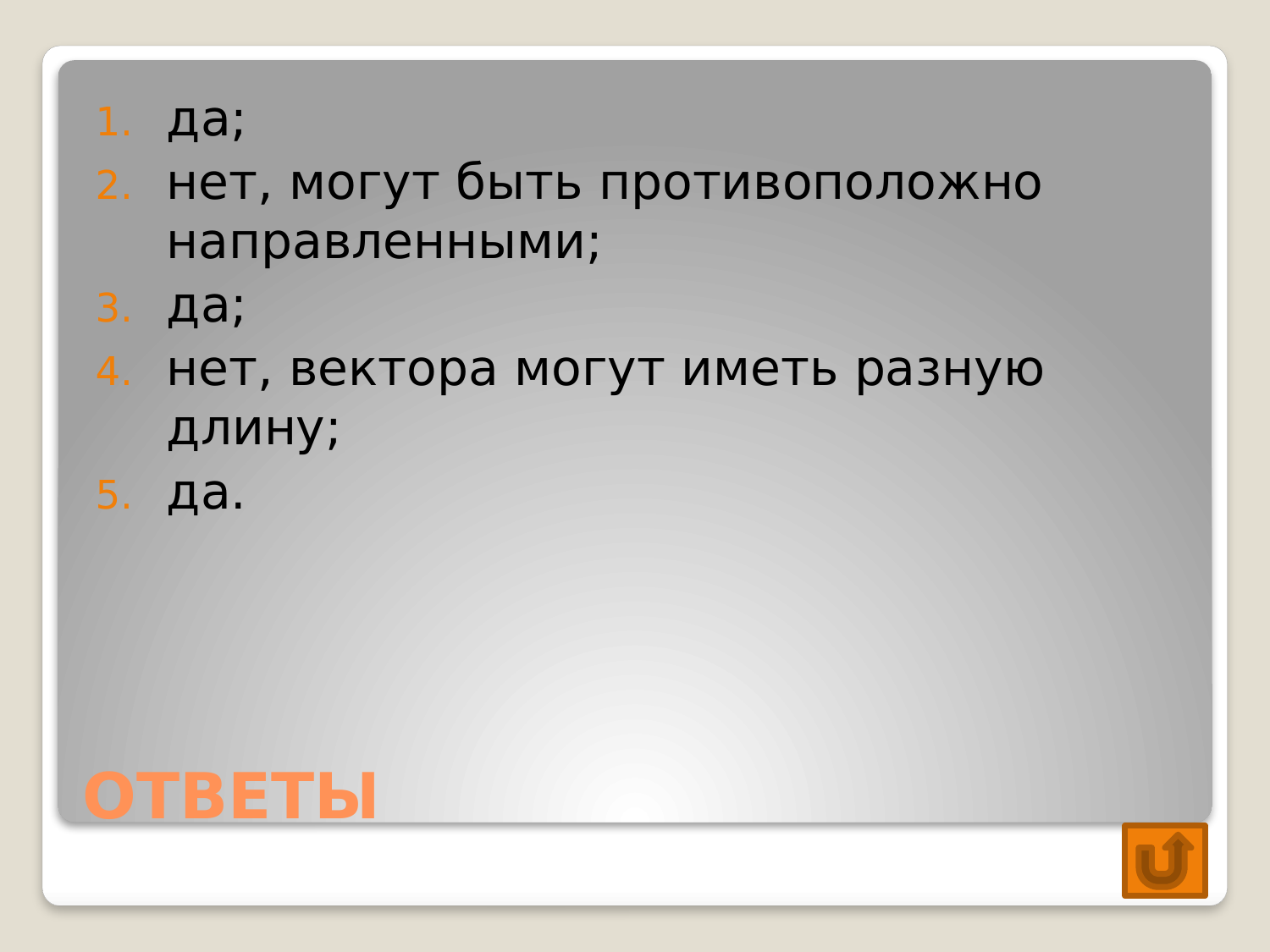

да;
нет, могут быть противоположно направленными;
да;
нет, вектора могут иметь разную длину;
да.

# ОТВЕТЫ